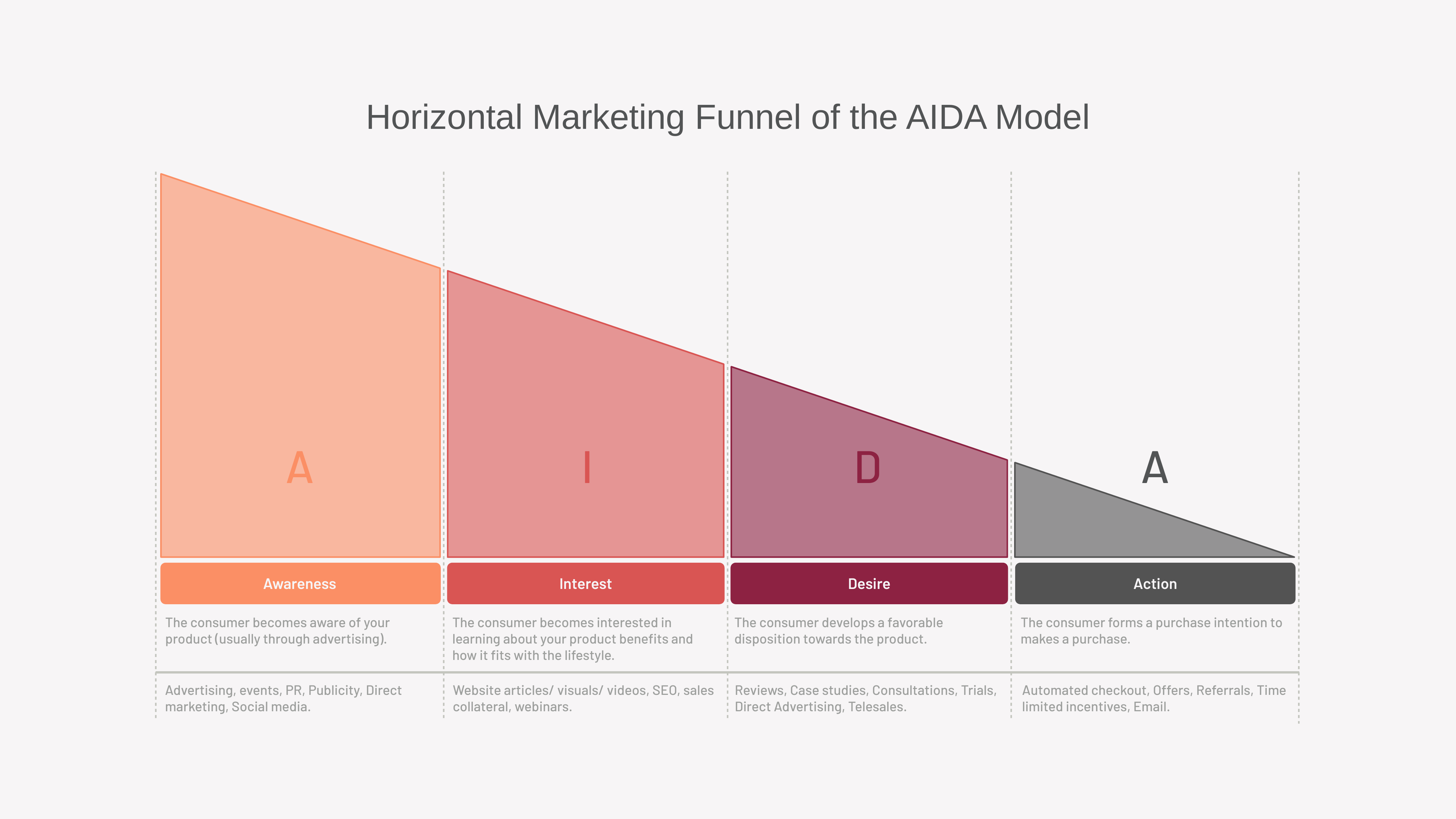

Horizontal Marketing Funnel of the AIDA Model

A
I
D
A

Awareness

Interest

Desire

Action
The consumer becomes aware of your product (usually through advertising).
The consumer becomes interested in learning about your product benefits and how it fits with the lifestyle.
The consumer develops a favorable disposition towards the product.
The consumer forms a purchase intention to makes a purchase.

Advertising, events, PR, Publicity, Direct marketing, Social media.
Website articles/ visuals/ videos, SEO, sales collateral, webinars.
Reviews, Case studies, Consultations, Trials, Direct Advertising, Telesales.
Automated checkout, Offers, Referrals, Time limited incentives, Email.